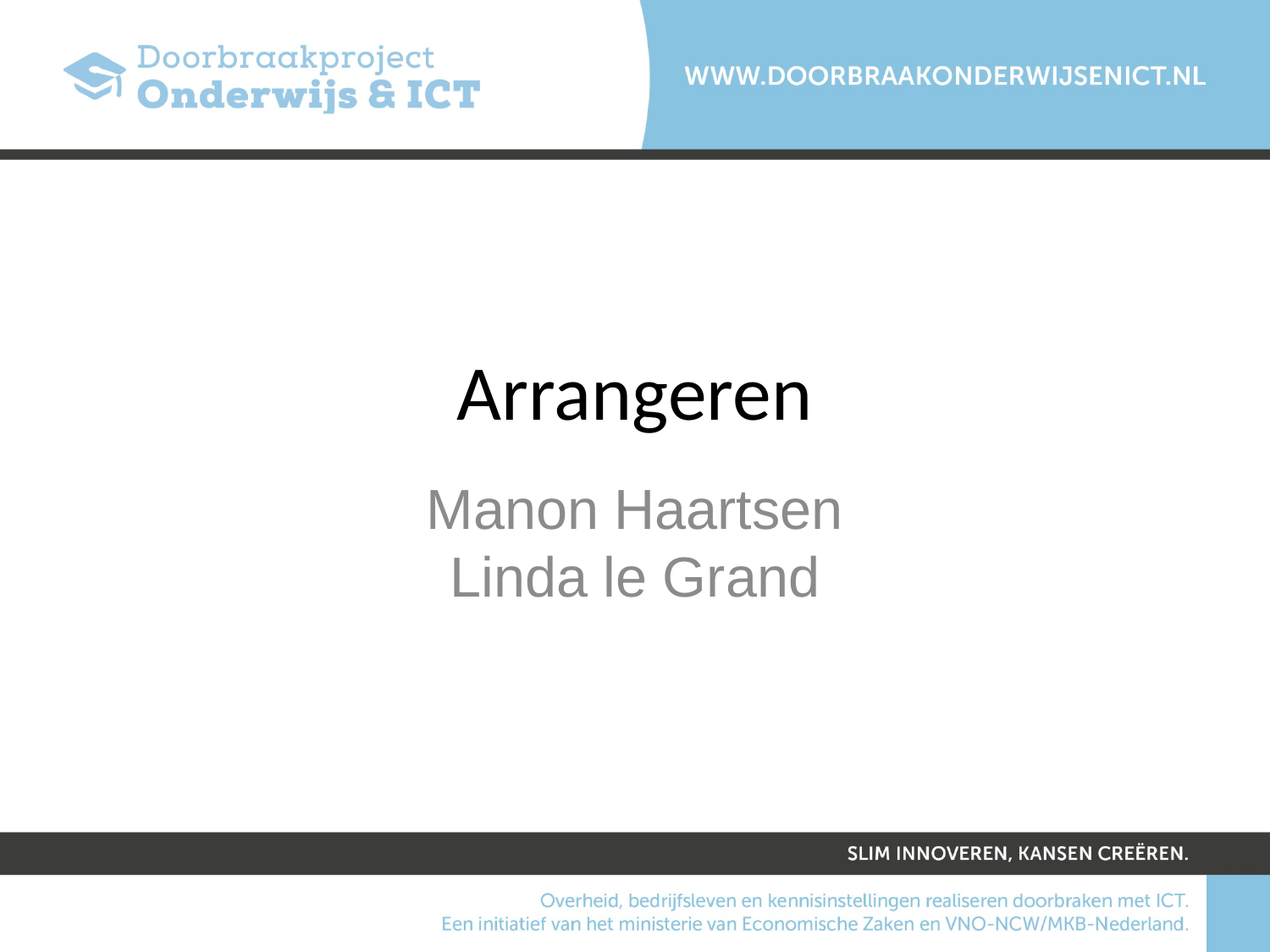

# Arrangeren
Manon Haartsen
Linda le Grand